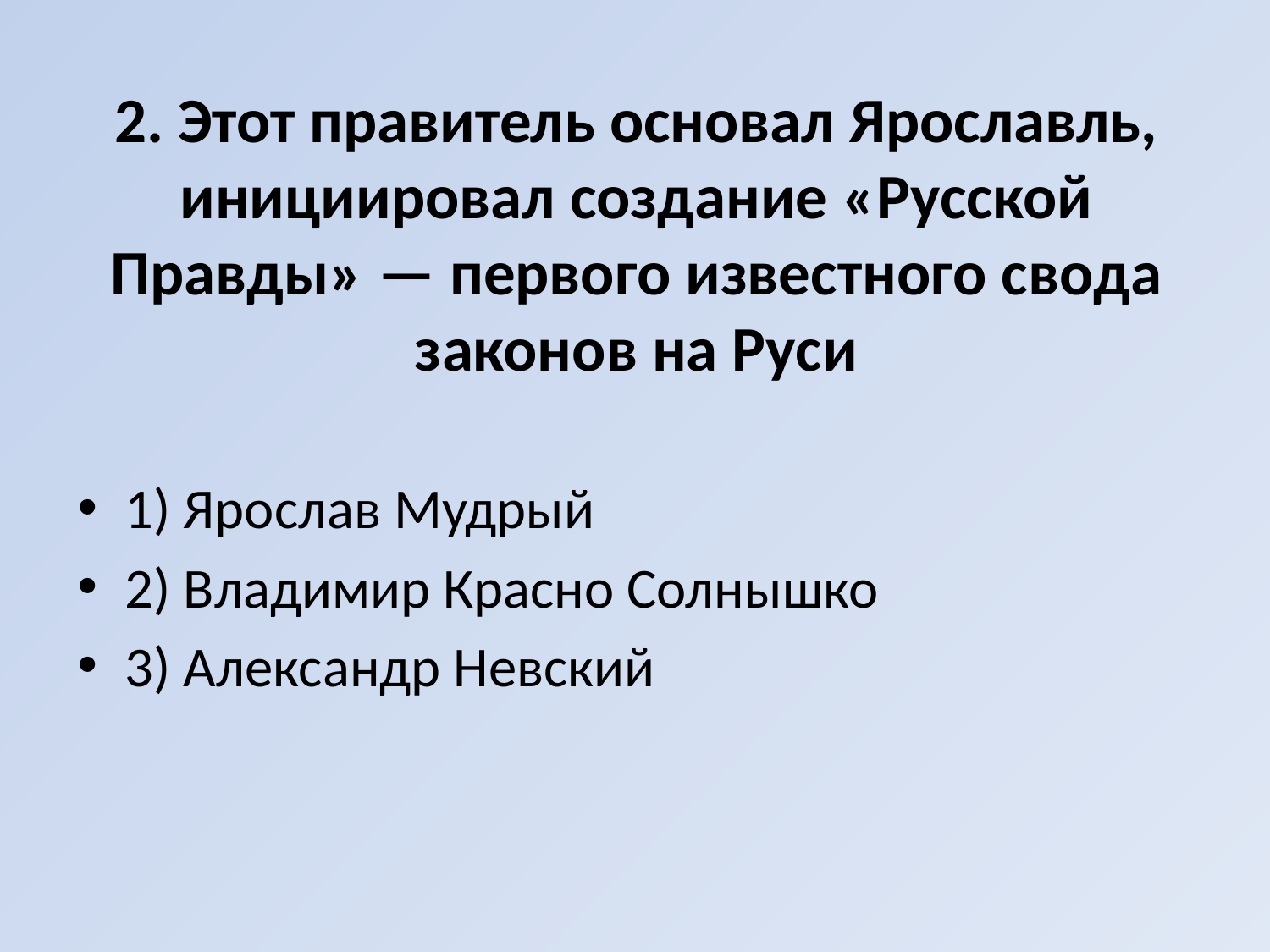

# 2. Этот правитель основал Ярославль, инициировал создание «Русской Правды» — первого известного свода законов на Руси
1) Ярослав Мудрый
2) Владимир Красно Солнышко
3) Александр Невский